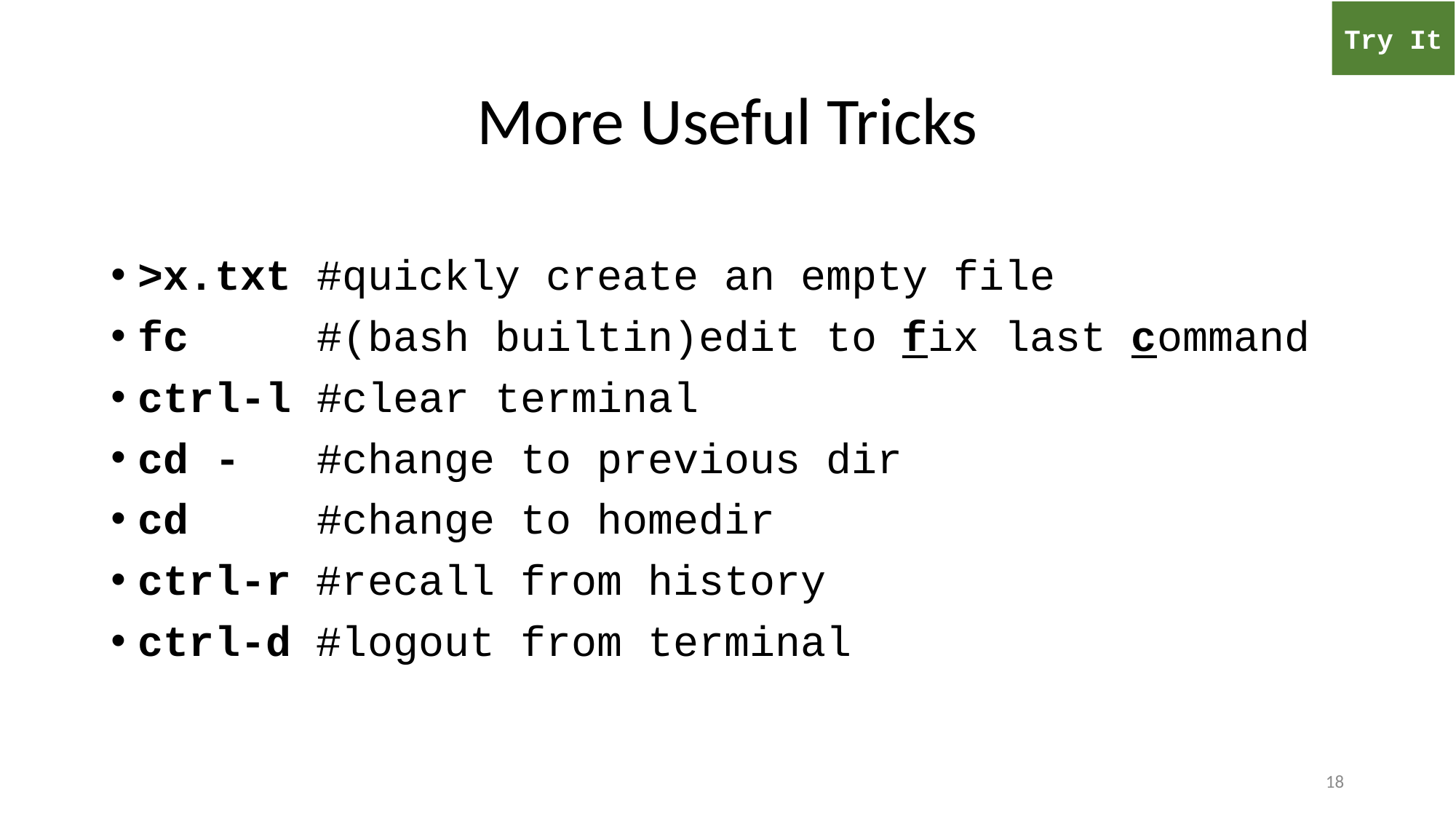

Try It
# More Useful Tricks

>x.txt #quickly create an empty file
fc     #(bash builtin)edit to fix last command
ctrl-l #clear terminal
cd -   #change to previous dir
cd     #change to homedir
ctrl-r #recall from history
ctrl-d #logout from terminal

18